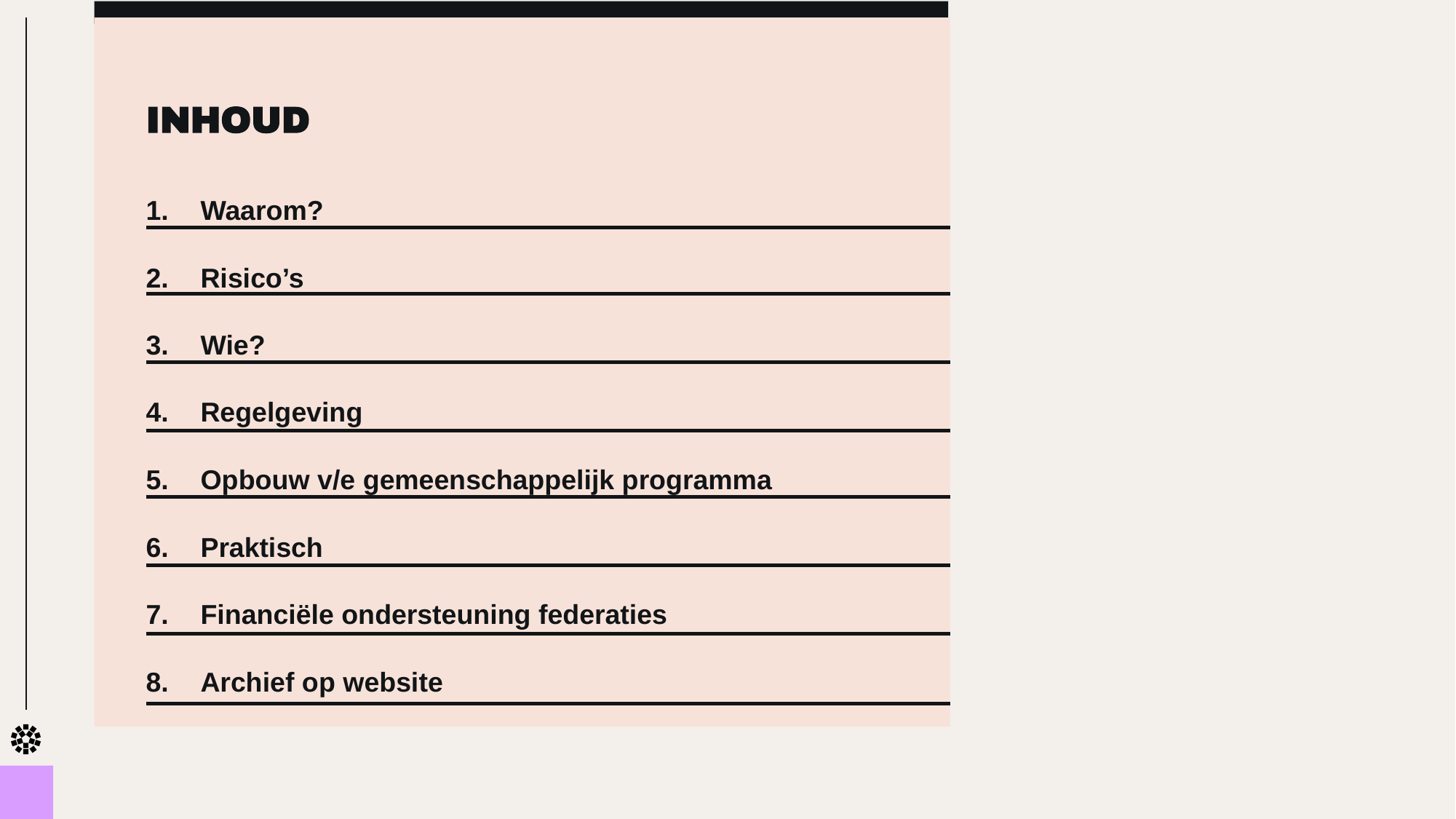

Waarom?
Risico’s
Wie?
Regelgeving
Opbouw v/e gemeenschappelijk programma
Praktisch
Financiële ondersteuning federaties
Archief op website

# INHOUD